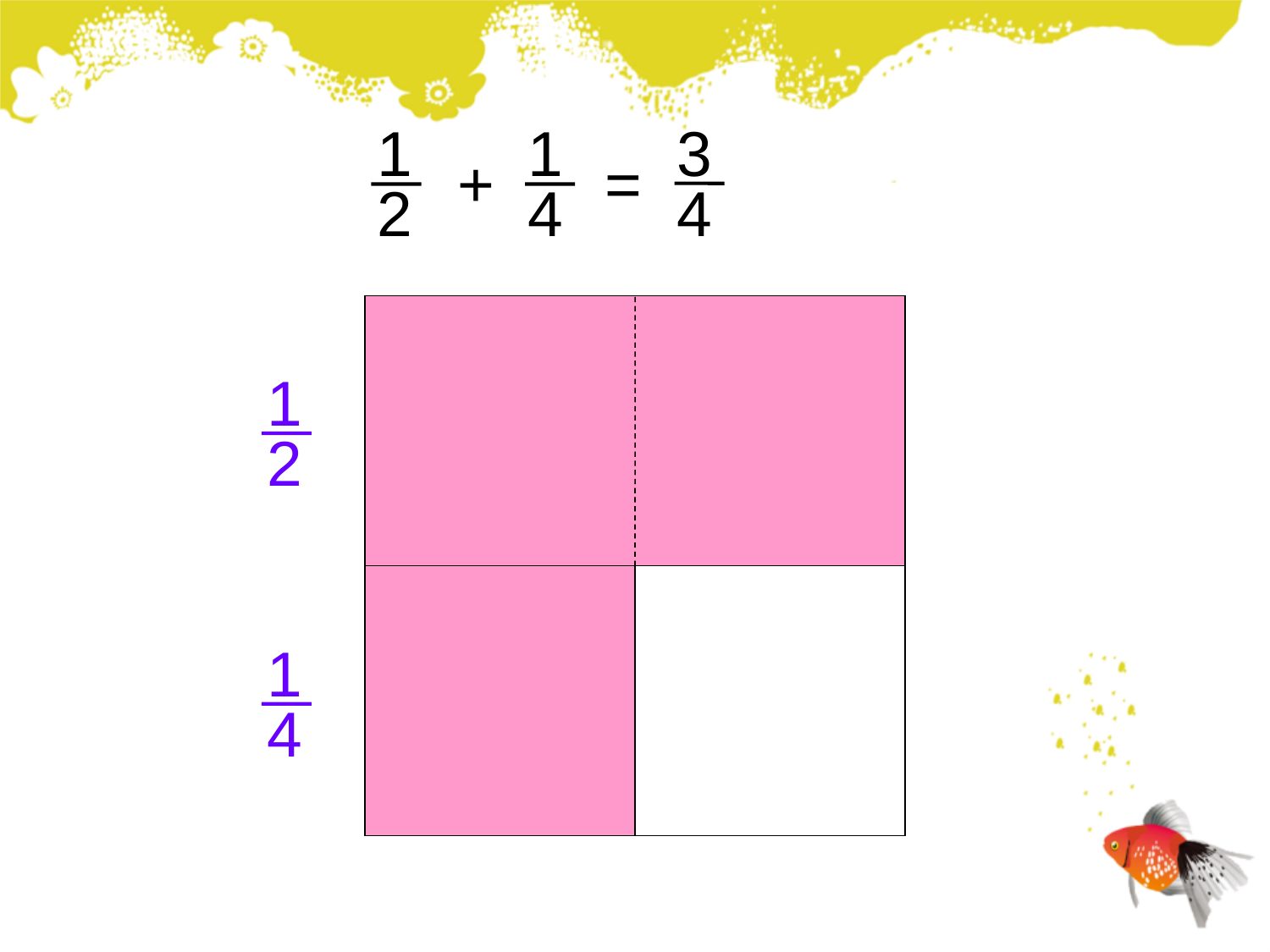

3
4

1
2

1
4

+
=

1
2

1
4